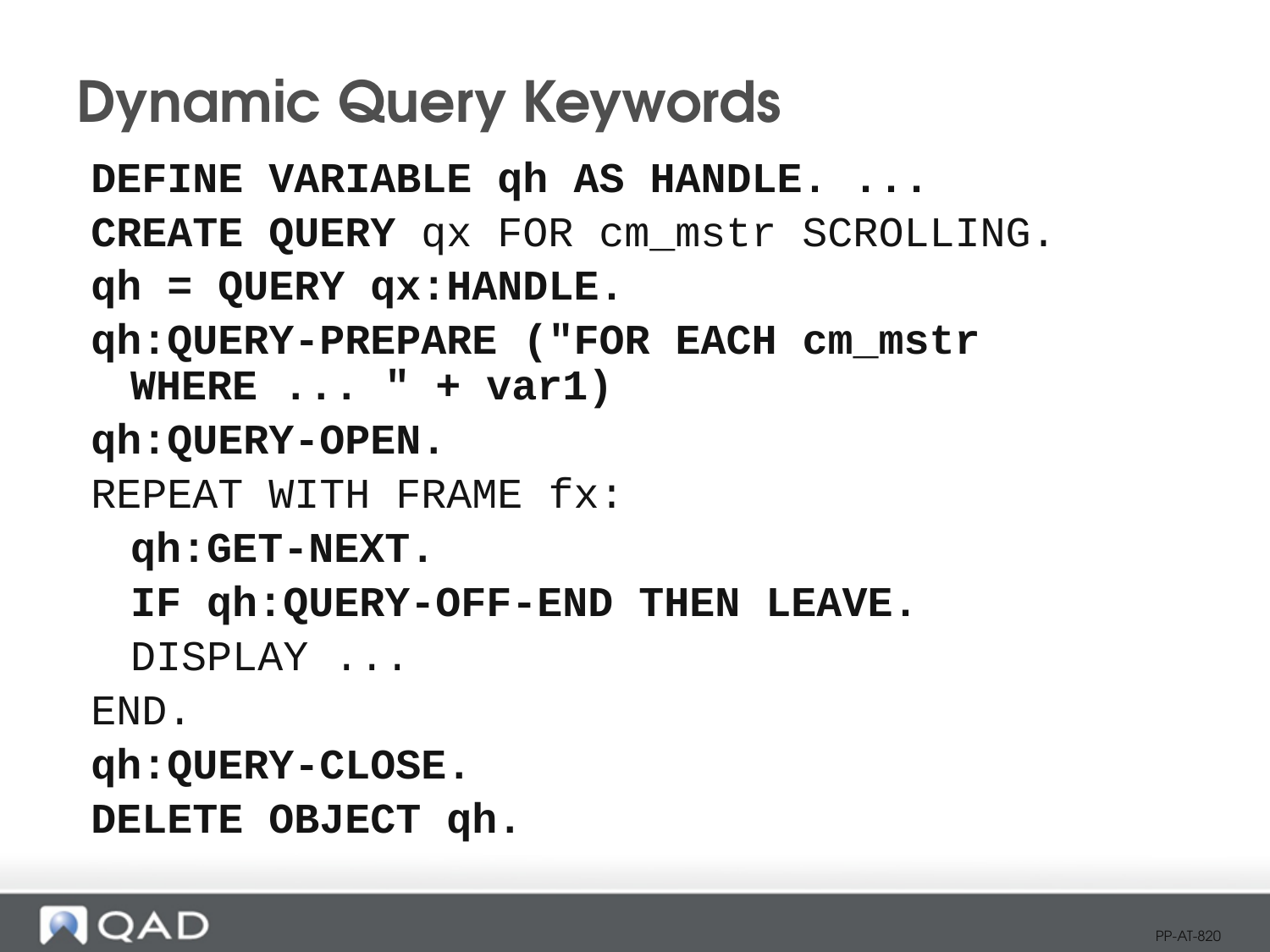

# Dynamic Query Keywords
DEFINE VARIABLE qh AS HANDLE. ...
CREATE QUERY qx FOR cm_mstr SCROLLING.
qh = QUERY qx:HANDLE.
qh:QUERY-PREPARE ("FOR EACH cm_mstr WHERE ... " + var1)
qh:QUERY-OPEN.
REPEAT WITH FRAME fx:
	qh:GET-NEXT.
	IF qh:QUERY-OFF-END THEN LEAVE.
	DISPLAY ...
END.
qh:QUERY-CLOSE.
DELETE OBJECT qh.
PP-AT-820